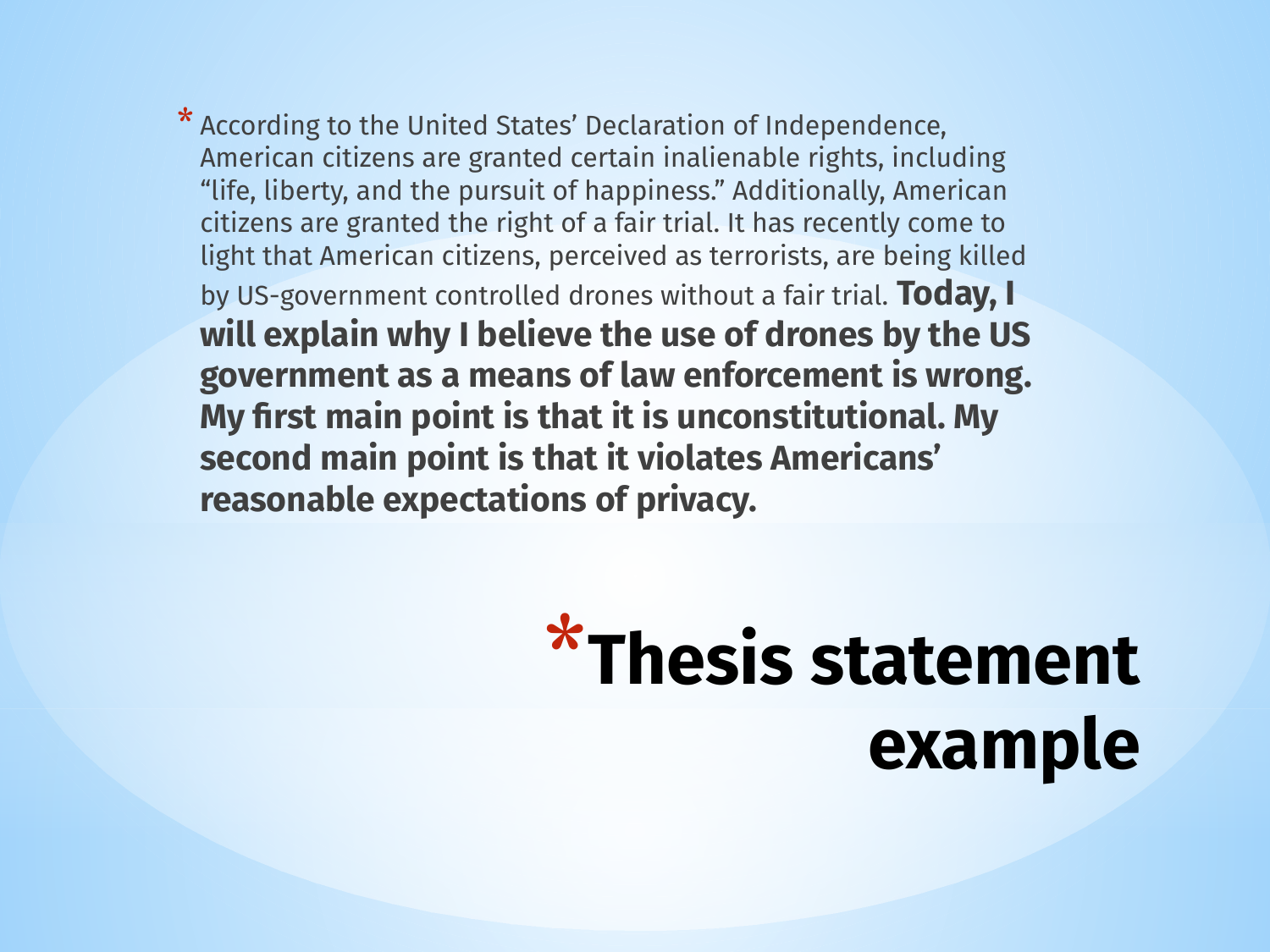

According to the United States’ Declaration of Independence, American citizens are granted certain inalienable rights, including “life, liberty, and the pursuit of happiness.” Additionally, American citizens are granted the right of a fair trial. It has recently come to light that American citizens, perceived as terrorists, are being killed by US-government controlled drones without a fair trial. Today, I will explain why I believe the use of drones by the US government as a means of law enforcement is wrong. My first main point is that it is unconstitutional. My second main point is that it violates Americans’ reasonable expectations of privacy.
# Thesis statement example